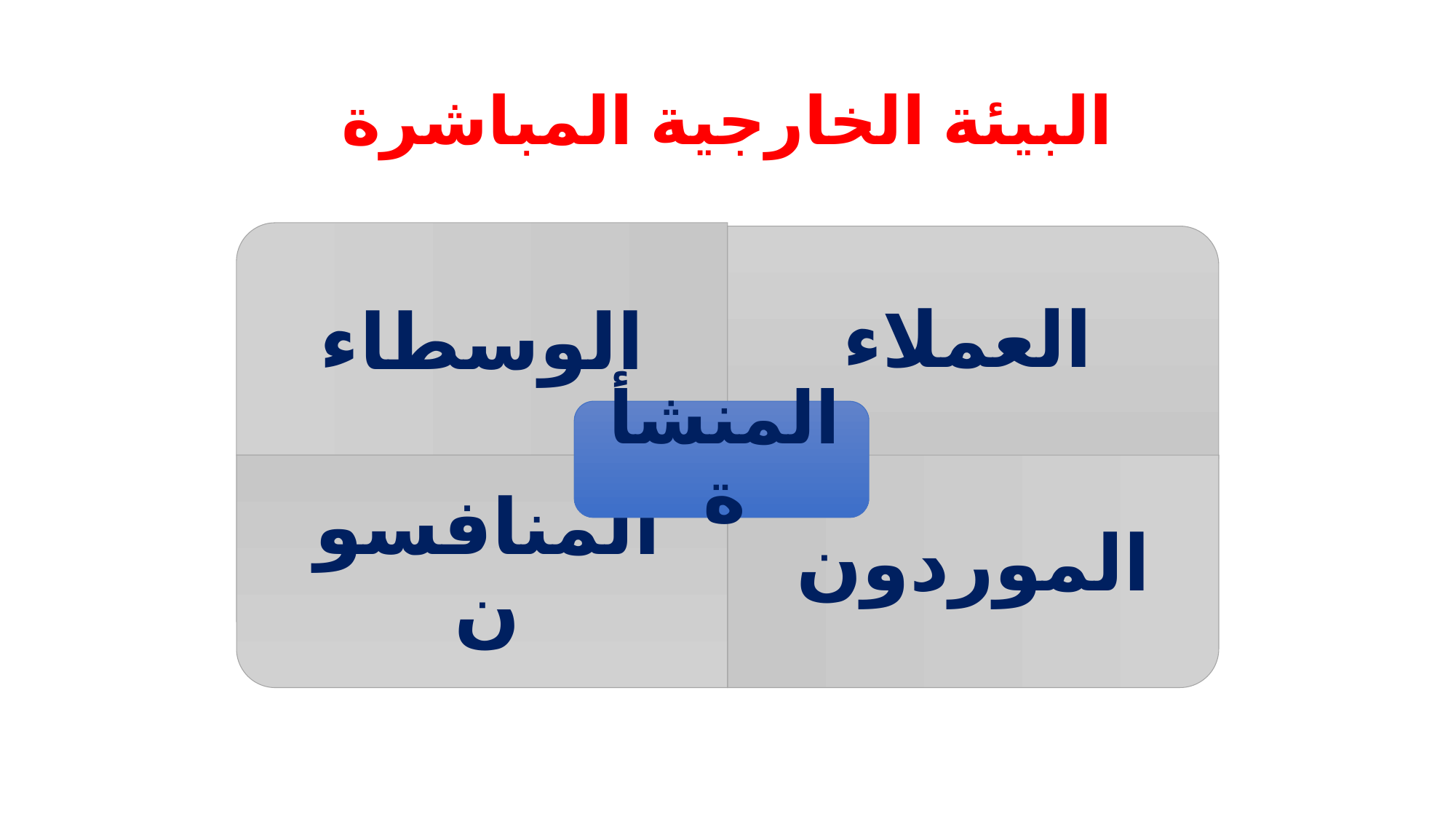

# البيئة الخارجية المباشرة
الوسطاء
العملاء
المنافسون
الموردون
المنشأة